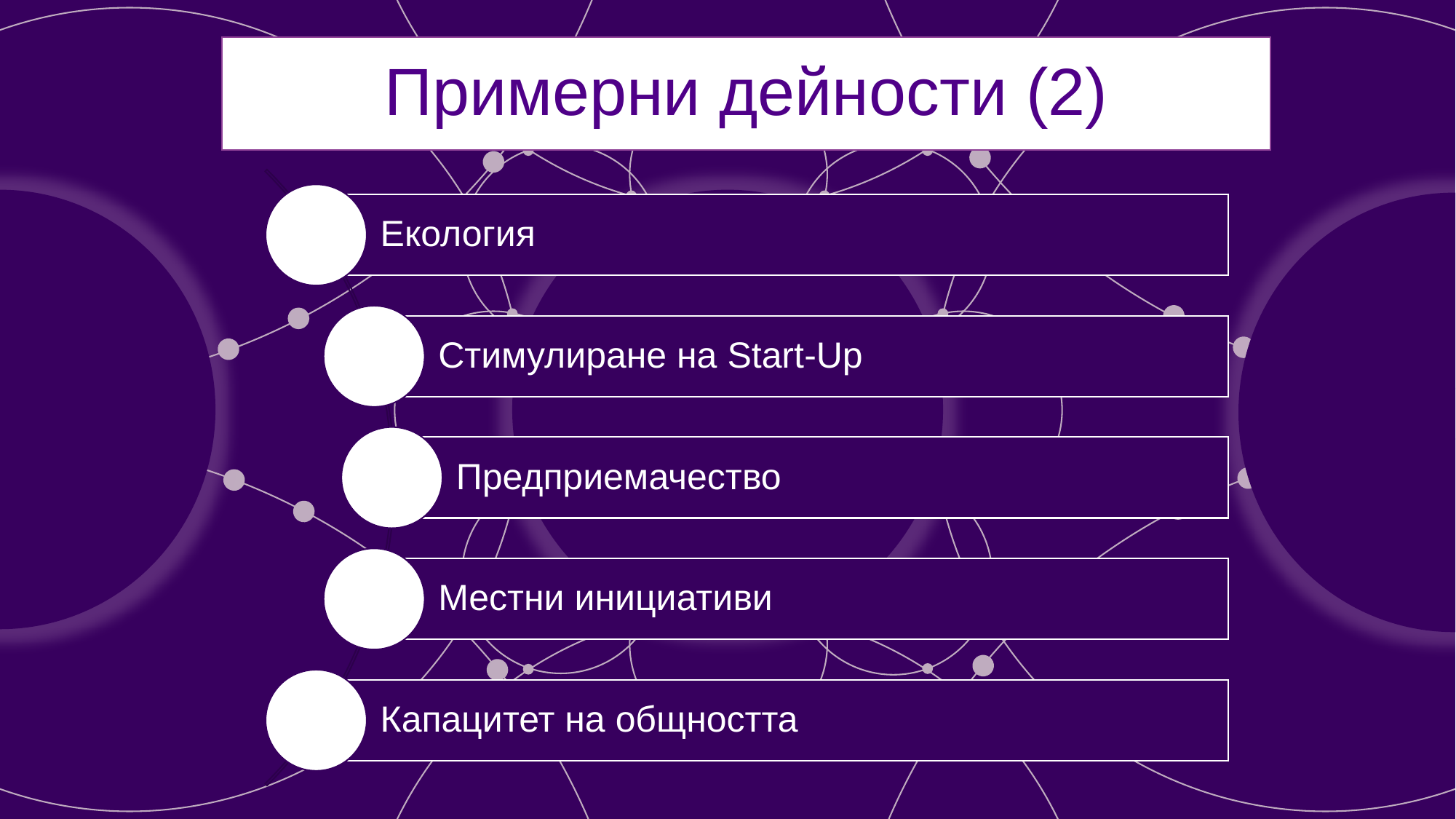

# Примерни дейности (2)
Екология
Стимулиране на Start-Up
Предприемачество
Местни инициативи
Капацитет на общността